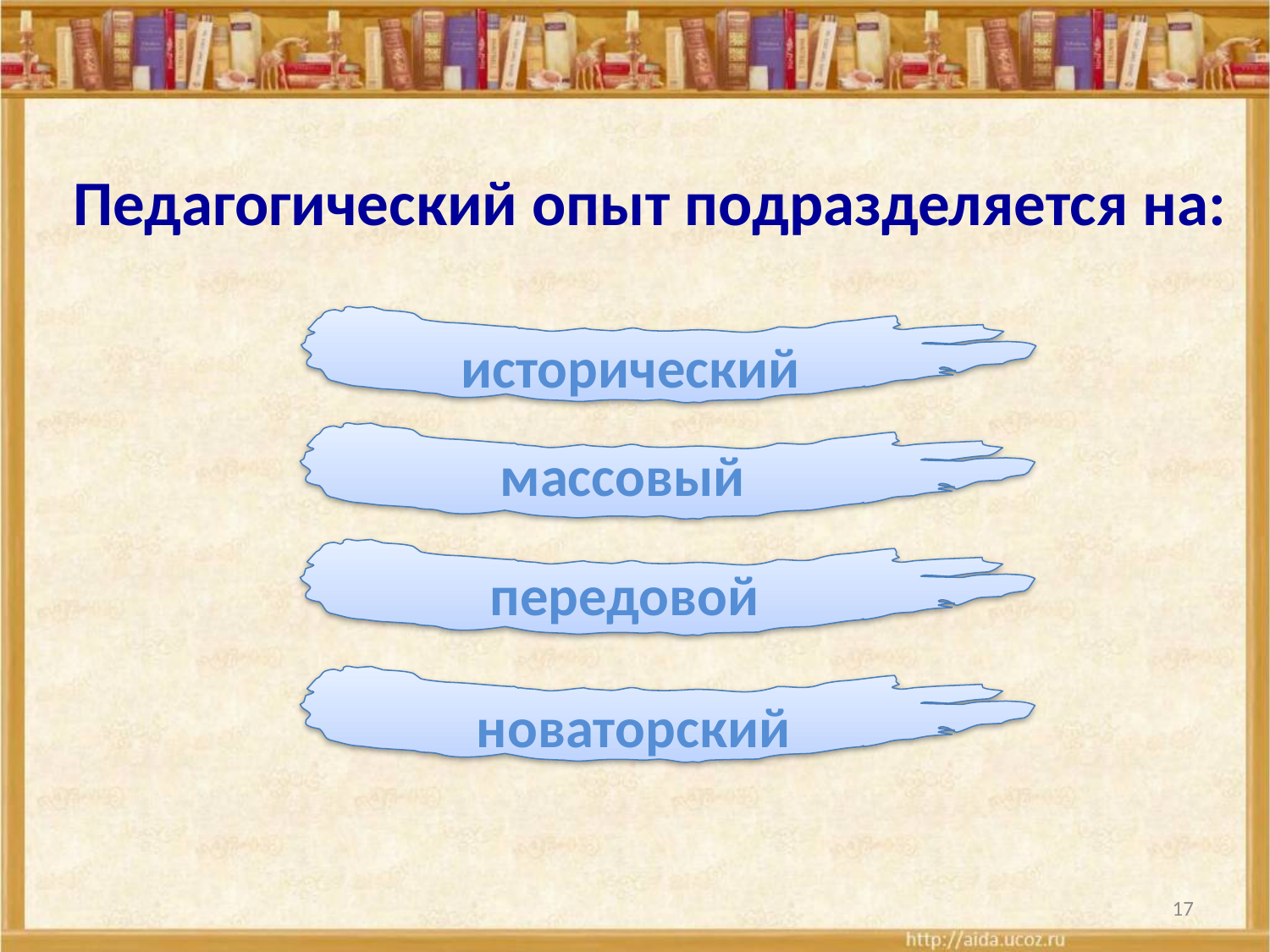

Педагогический опыт подразделяется на:

исторический

массовый

передовой

новаторский
17